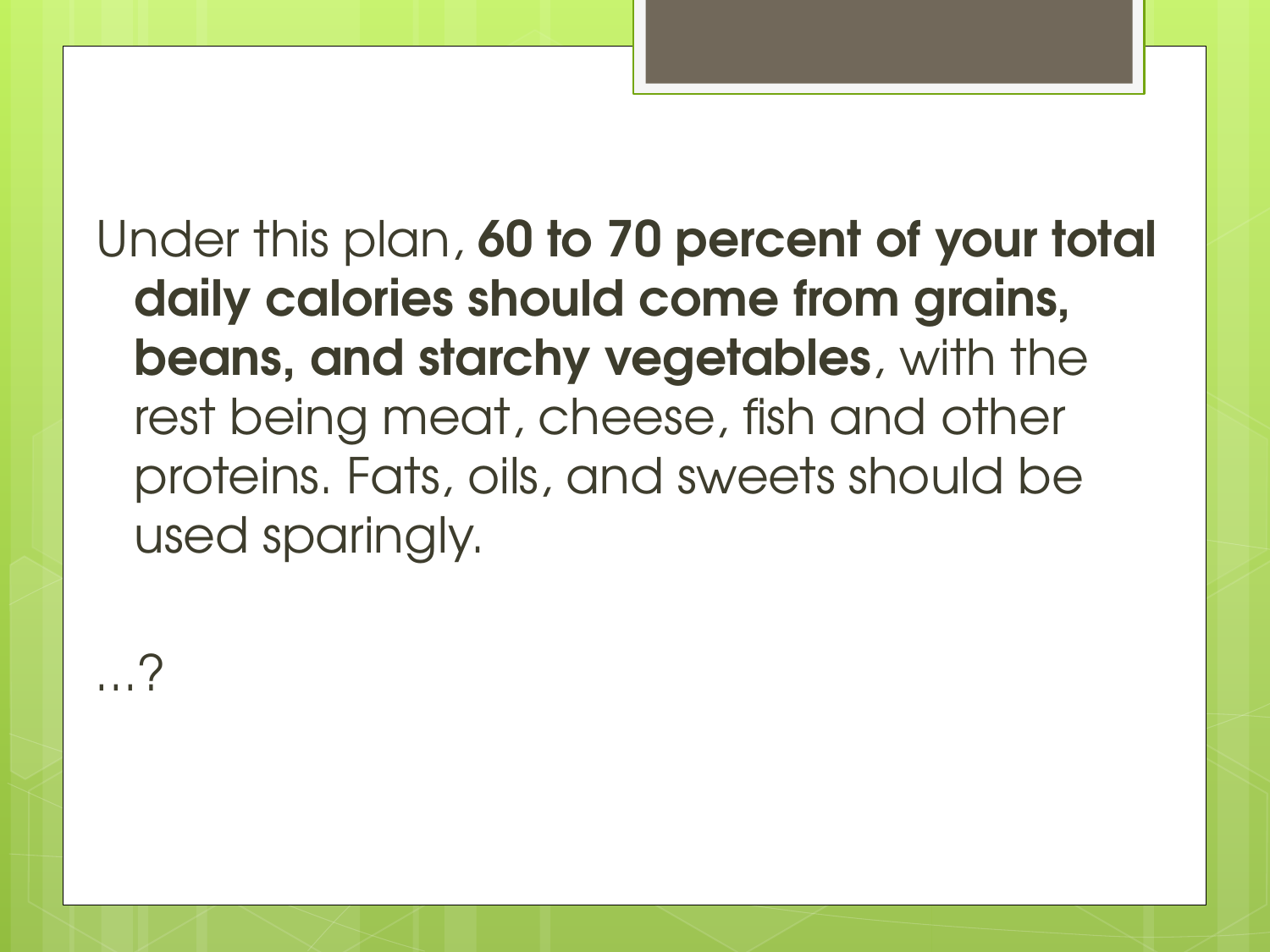

Under this plan, 60 to 70 percent of your total daily calories should come from grains, beans, and starchy vegetables, with the rest being meat, cheese, fish and other proteins. Fats, oils, and sweets should be used sparingly.

…?